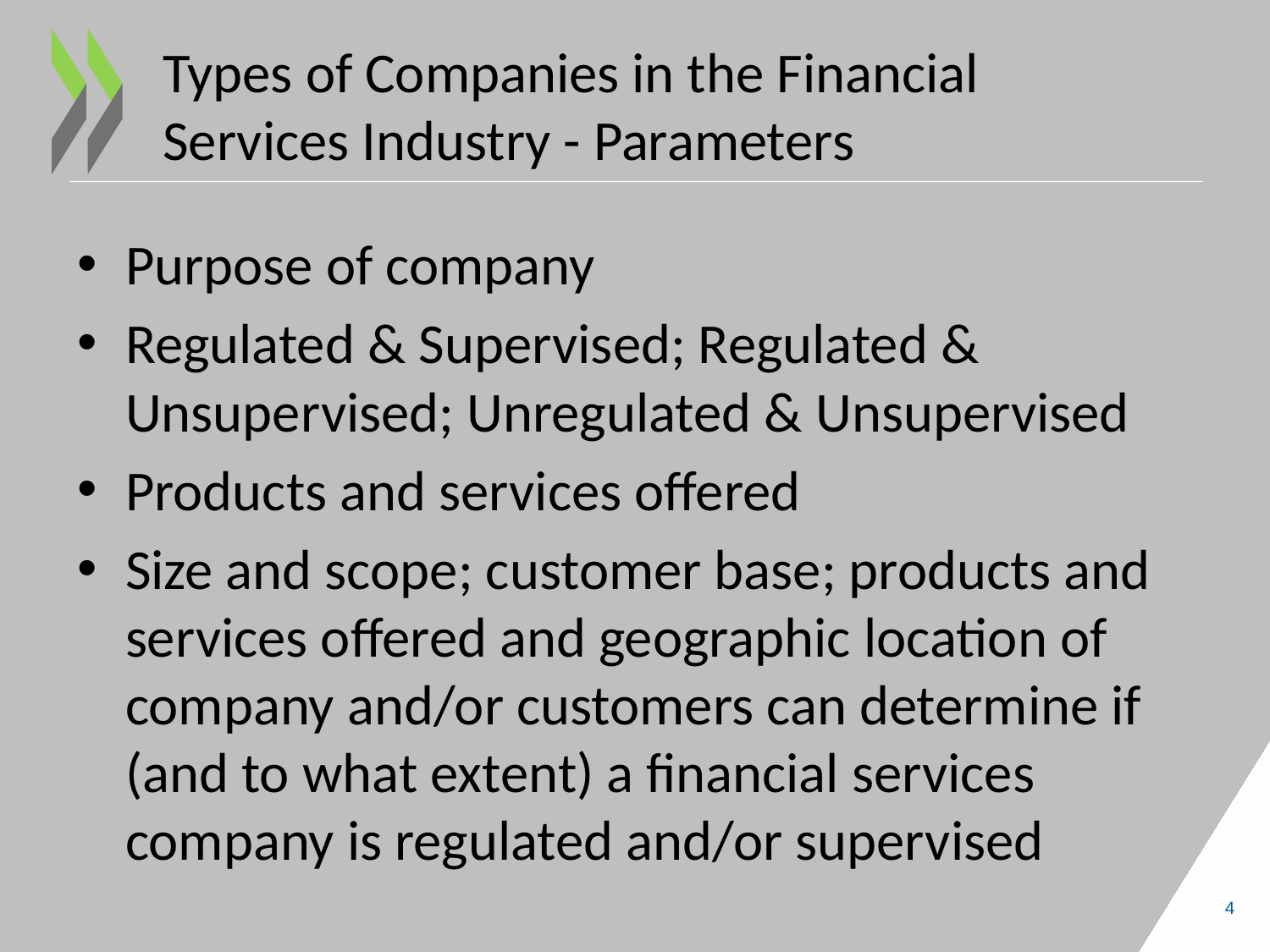

# Types of Companies in the Financial Services Industry - Parameters
Purpose of company
Regulated & Supervised; Regulated & Unsupervised; Unregulated & Unsupervised
Products and services offered
Size and scope; customer base; products and services offered and geographic location of company and/or customers can determine if (and to what extent) a financial services company is regulated and/or supervised
4